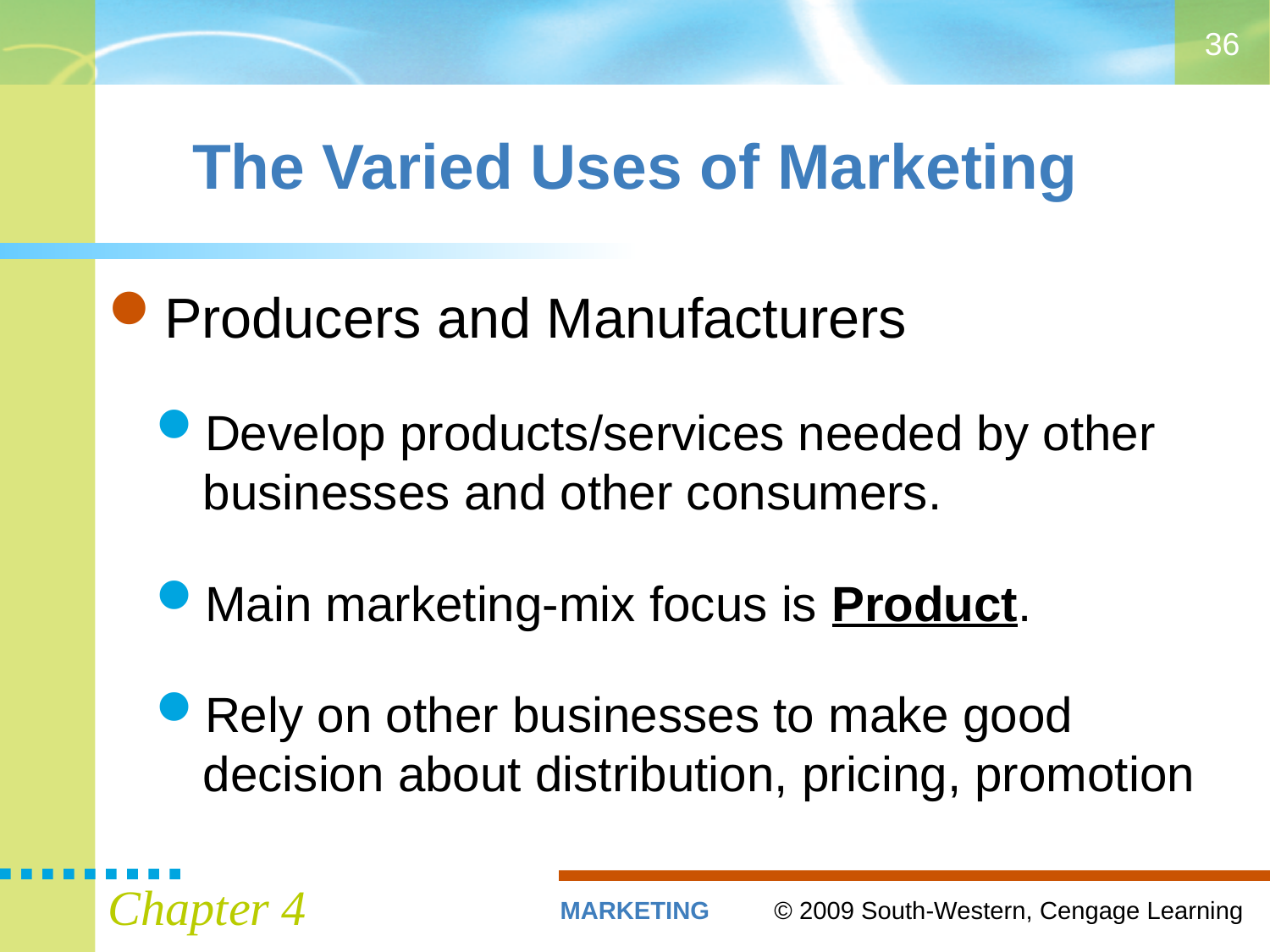

36
# The Varied Uses of Marketing
Producers and Manufacturers
Develop products/services needed by other businesses and other consumers.
Main marketing-mix focus is Product.
Rely on other businesses to make good decision about distribution, pricing, promotion
Chapter 4